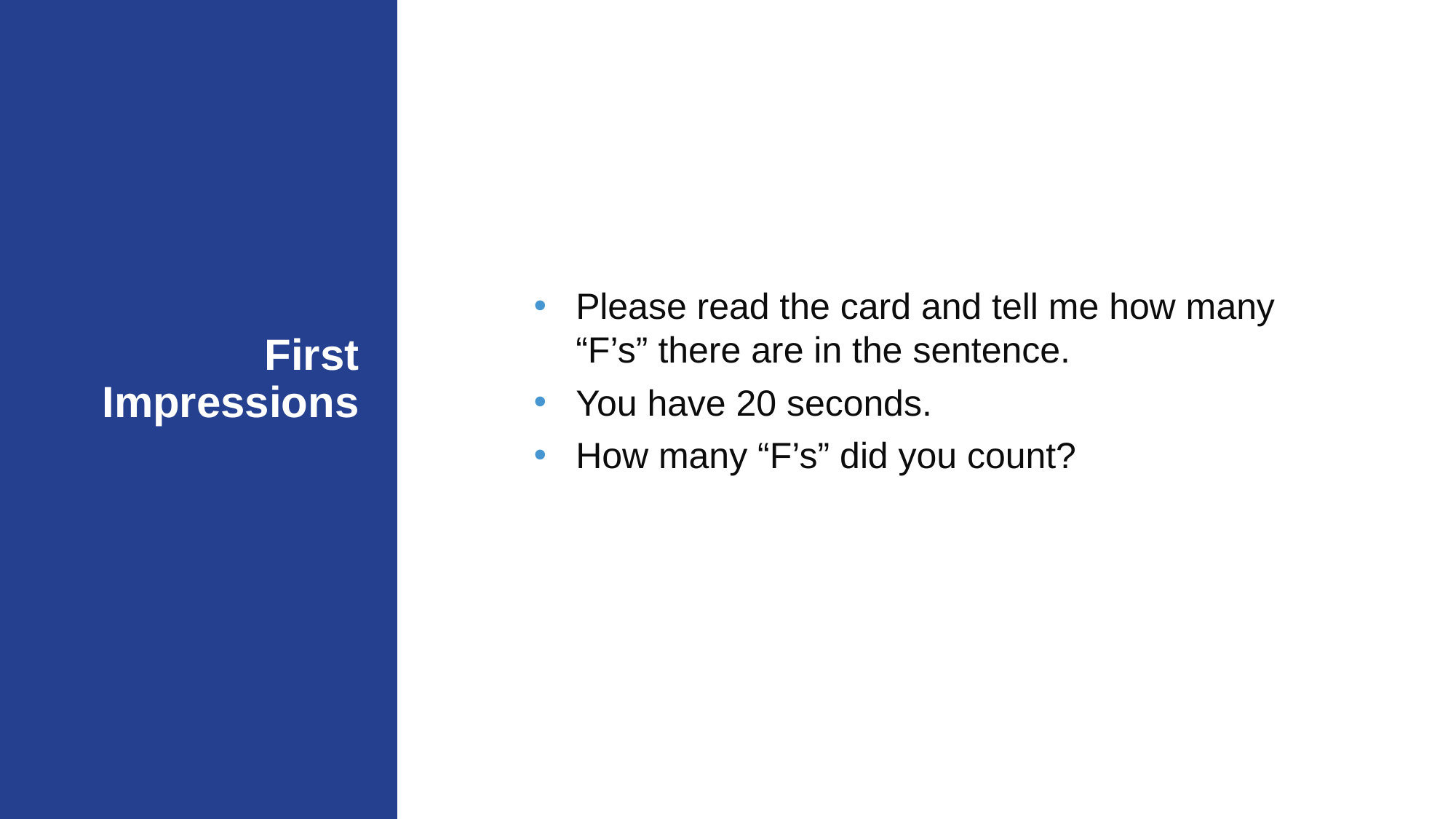

Please read the card and tell me how many “F’s” there are in the sentence.
You have 20 seconds.
How many “F’s” did you count?

# First Impressions